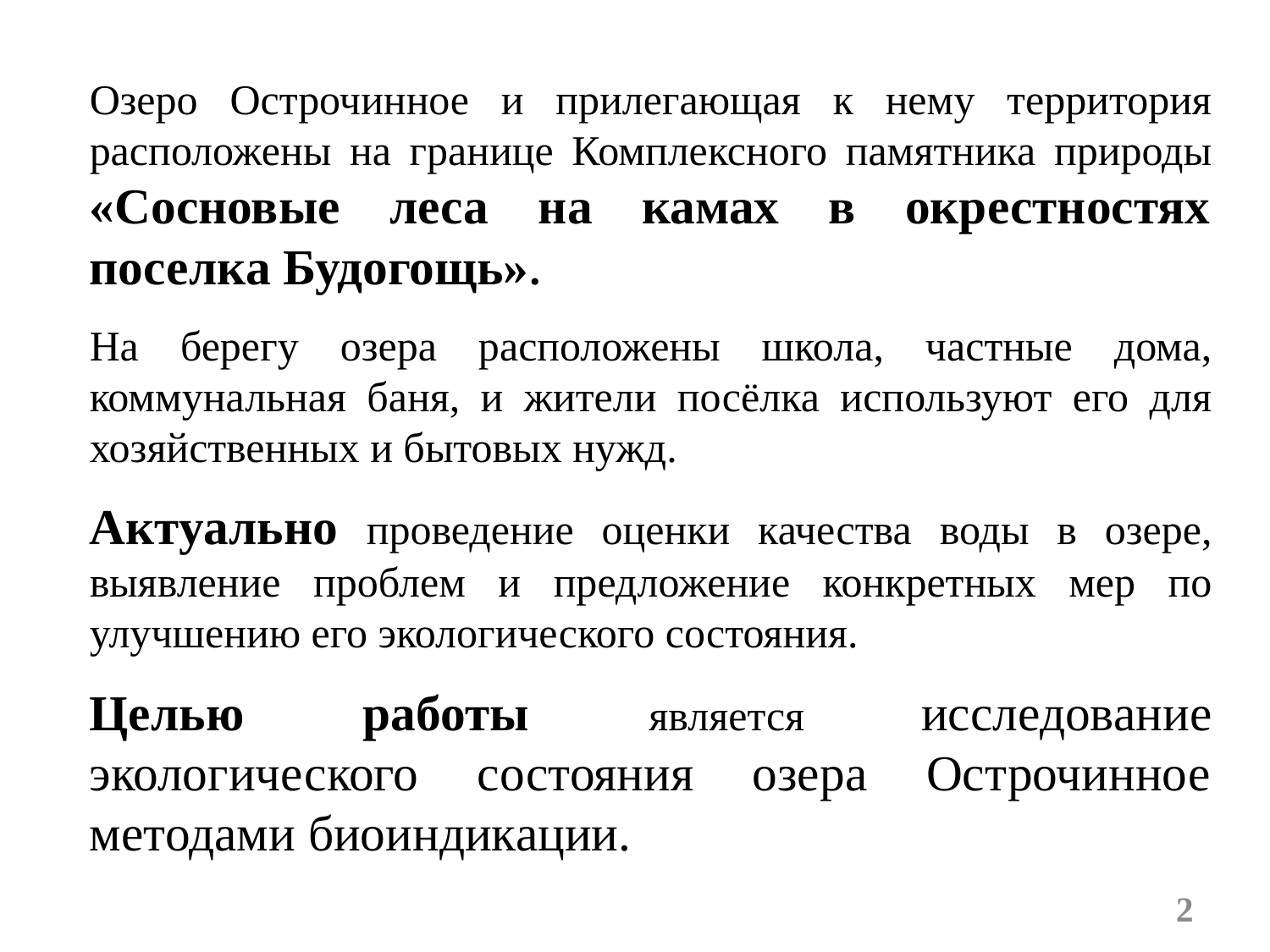

Озеро Острочинное и прилегающая к нему территория расположены на границе Комплексного памятника природы «Сосновые леса на камах в окрестностях поселка Будогощь».
На берегу озера расположены школа, частные дома, коммунальная баня, и жители посёлка используют его для хозяйственных и бытовых нужд.
Актуально проведение оценки качества воды в озере, выявление проблем и предложение конкретных мер по улучшению его экологического состояния.
Целью работы является исследование экологического состояния озера Острочинное методами биоиндикации.
2